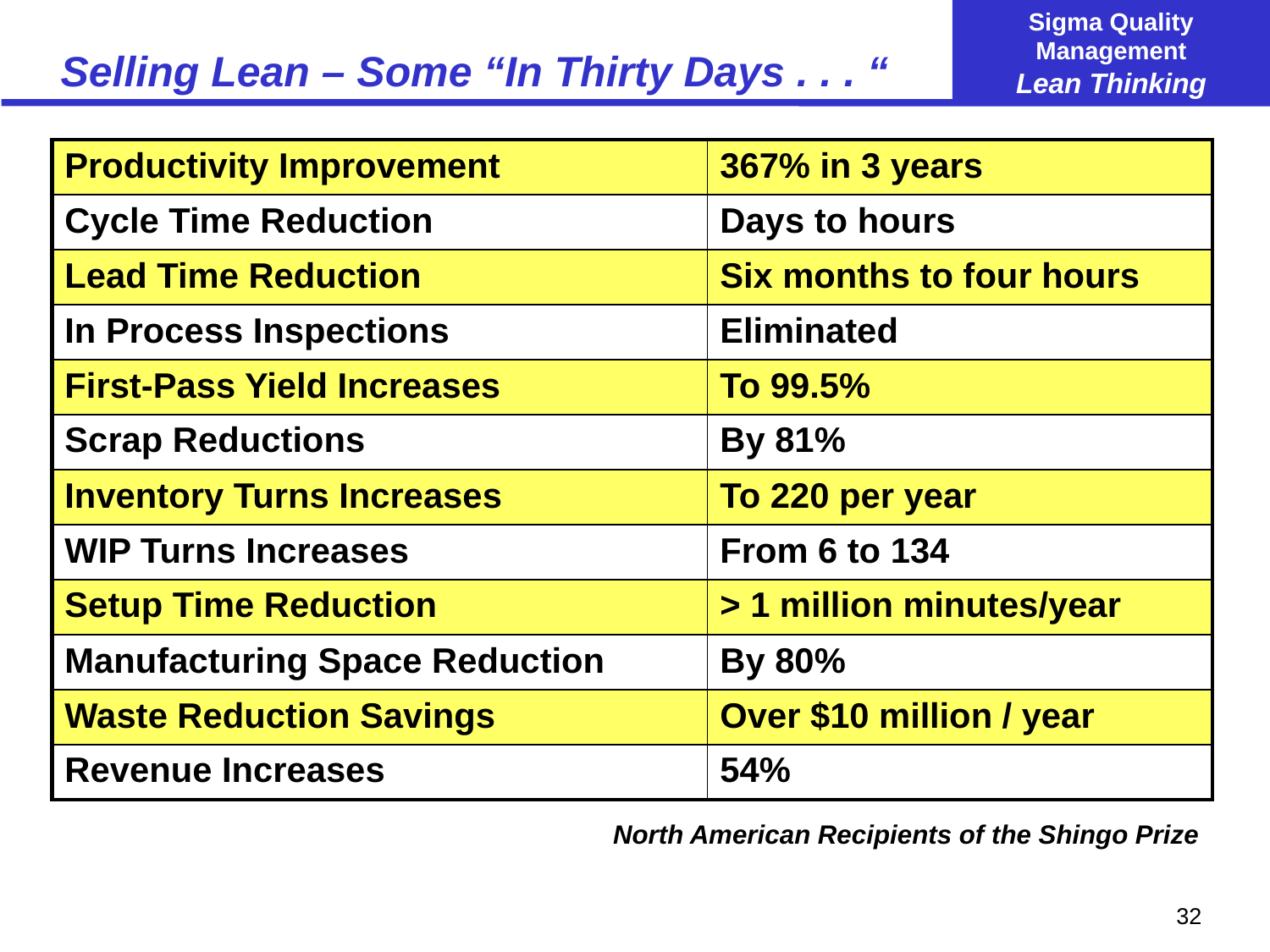

# Selling Lean – Some “In Thirty Days . . . “
| Productivity Improvement | 367% in 3 years |
| --- | --- |
| Cycle Time Reduction | Days to hours |
| Lead Time Reduction | Six months to four hours |
| In Process Inspections | Eliminated |
| First-Pass Yield Increases | To 99.5% |
| Scrap Reductions | By 81% |
| Inventory Turns Increases | To 220 per year |
| WIP Turns Increases | From 6 to 134 |
| Setup Time Reduction | > 1 million minutes/year |
| Manufacturing Space Reduction | By 80% |
| Waste Reduction Savings | Over $10 million / year |
| Revenue Increases | 54% |
North American Recipients of the Shingo Prize